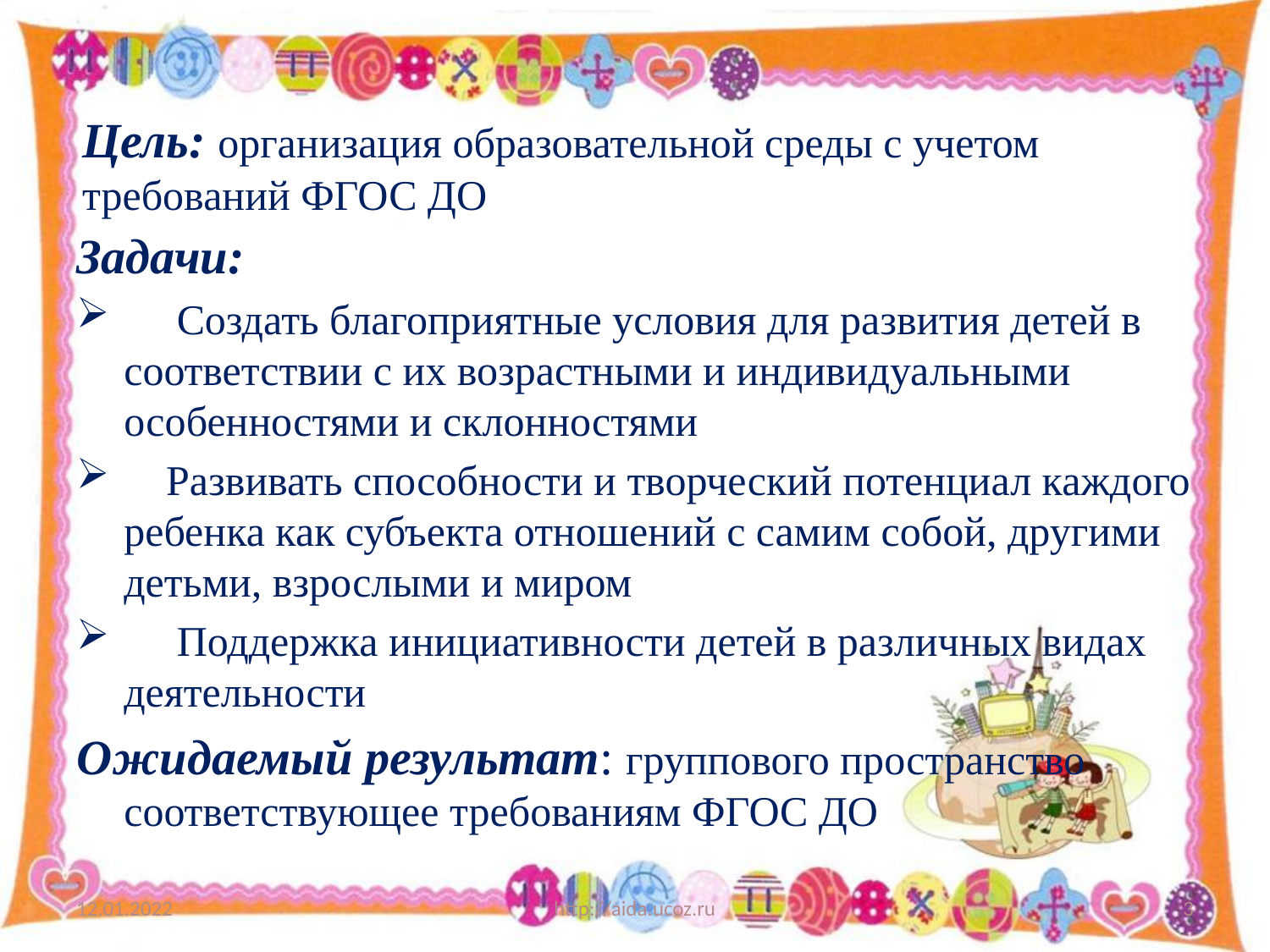

# Цель: организация образовательной среды с учетом требований ФГОС ДО
Задачи:
     Создать благоприятные условия для развития детей в соответствии с их возрастными и индивидуальными особенностями и склонностями
    Развивать способности и творческий потенциал каждого ребенка как субъекта отношений с самим собой, другими детьми, взрослыми и миром
     Поддержка инициативности детей в различных видах деятельности
Ожидаемый результат: группового пространство соответствующее требованиям ФГОС ДО
12.01.2022
http://aida.ucoz.ru
3